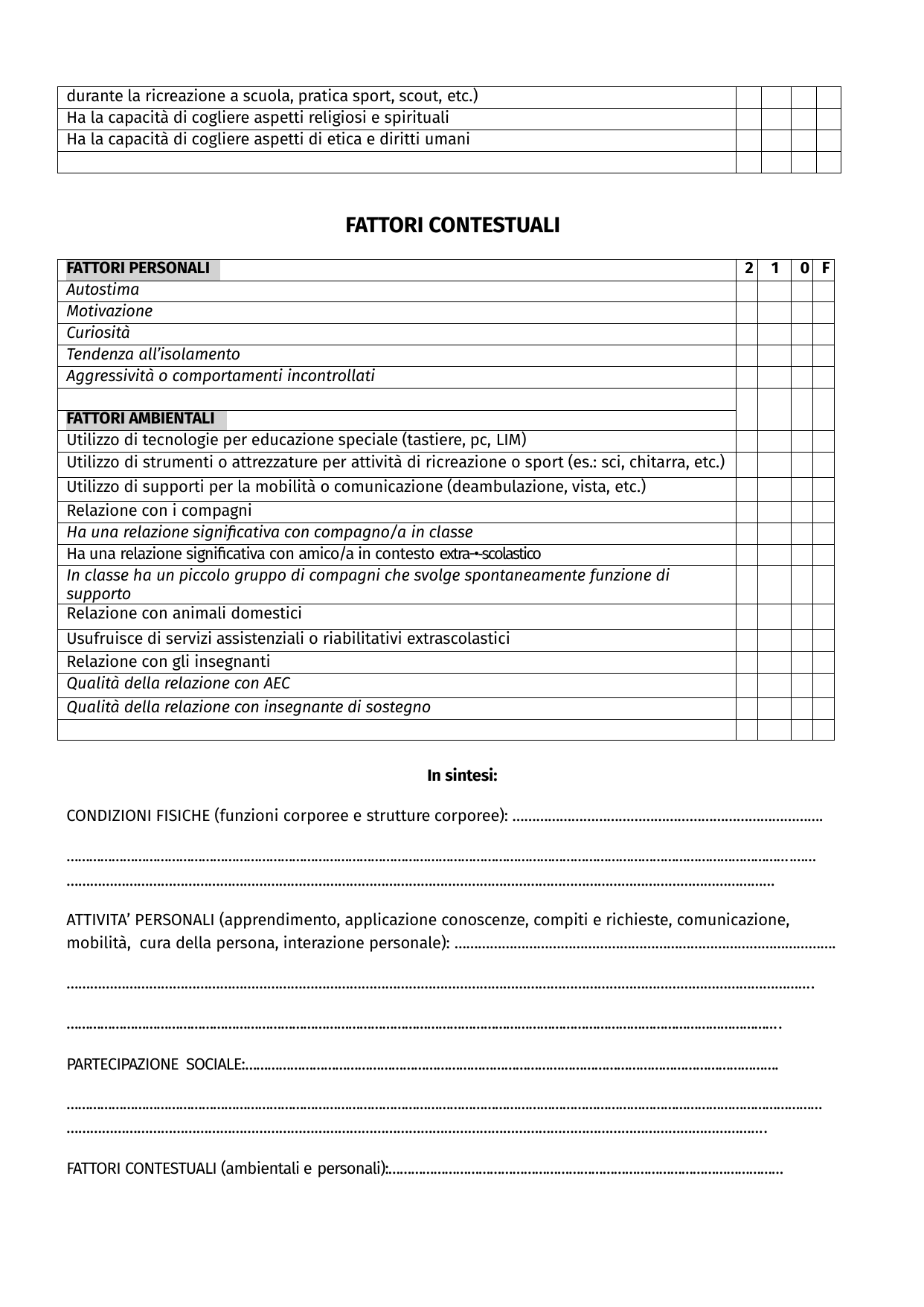

| durante la ricreazione a scuola, pratica sport, scout, etc.) |  |  |  |  |
| --- | --- | --- | --- | --- |
| Ha la capacità di cogliere aspetti religiosi e spirituali |  |  |  |  |
| Ha la capacità di cogliere aspetti di etica e diritti umani |  |  |  |  |
|  |  |  |  |  |
FATTORI CONTESTUALI
|  | FATTORI PERSONALI |  |  | 2 | 1 | 0 | F |
| --- | --- | --- | --- | --- | --- | --- | --- |
| Autostima |  |  |  |  |  |  |  |
| Motivazione |  |  |  |  |  |  |  |
| Curiosità |  |  |  |  |  |  |  |
| Tendenza all’isolamento |  |  |  |  |  |  |  |
| Aggressività o comportamenti incontrollati |  |  |  |  |  |  |  |
|  |  |  |  |  |  |  |  |
|  | FATTORI AMBIENTALI |  |  |  |  |  |  |
| Utilizzo di tecnologie per educazione speciale (tastiere, pc, LIM) |  |  |  |  |  |  |  |
| Utilizzo di strumenti o attrezzature per attività di ricreazione o sport (es.: sci, chitarra, etc.) |  |  |  |  |  |  |  |
| Utilizzo di supporti per la mobilità o comunicazione (deambulazione, vista, etc.) |  |  |  |  |  |  |  |
| Relazione con i compagni |  |  |  |  |  |  |  |
| Ha una relazione significativa con compagno/a in classe |  |  |  |  |  |  |  |
| Ha una relazione significativa con amico/a in contesto extra-•‐scolastico |  |  |  |  |  |  |  |
| In classe ha un piccolo gruppo di compagni che svolge spontaneamente funzione di supporto |  |  |  |  |  |  |  |
| Relazione con animali domestici |  |  |  |  |  |  |  |
| Usufruisce di servizi assistenziali o riabilitativi extrascolastici |  |  |  |  |  |  |  |
| Relazione con gli insegnanti |  |  |  |  |  |  |  |
| Qualità della relazione con AEC |  |  |  |  |  |  |  |
| Qualità della relazione con insegnante di sostegno |  |  |  |  |  |  |  |
|  |  |  |  |  |  |  |  |
In sintesi:

CONDIZIONI FISICHE (funzioni corporee e strutture corporee): …………………………………………………………………….

………………………………………………………………………………………………………………………………………………………………………….……
………………………………………………………………………………………………………………………………………………………………
ATTIVITA’ PERSONALI (apprendimento, applicazione conoscenze, compiti e richieste, comunicazione, mobilità,  cura della persona, interazione personale): …………………………………………………………………………………….

……………………………………………………………………………………………………………………………………………………………………….

……………………………………………………………………………………………………………………………………………………………………….

PARTECIPAZIONE SOCIALE:…………………………………………………………………………………………………………………………….

…………………………………………………………………………………………………………………………………………………………………………………
…………………………………………………………………………………………………………………………………………………………….

FATTORI CONTESTUALI (ambientali e personali):……………………………………………………………………………………………